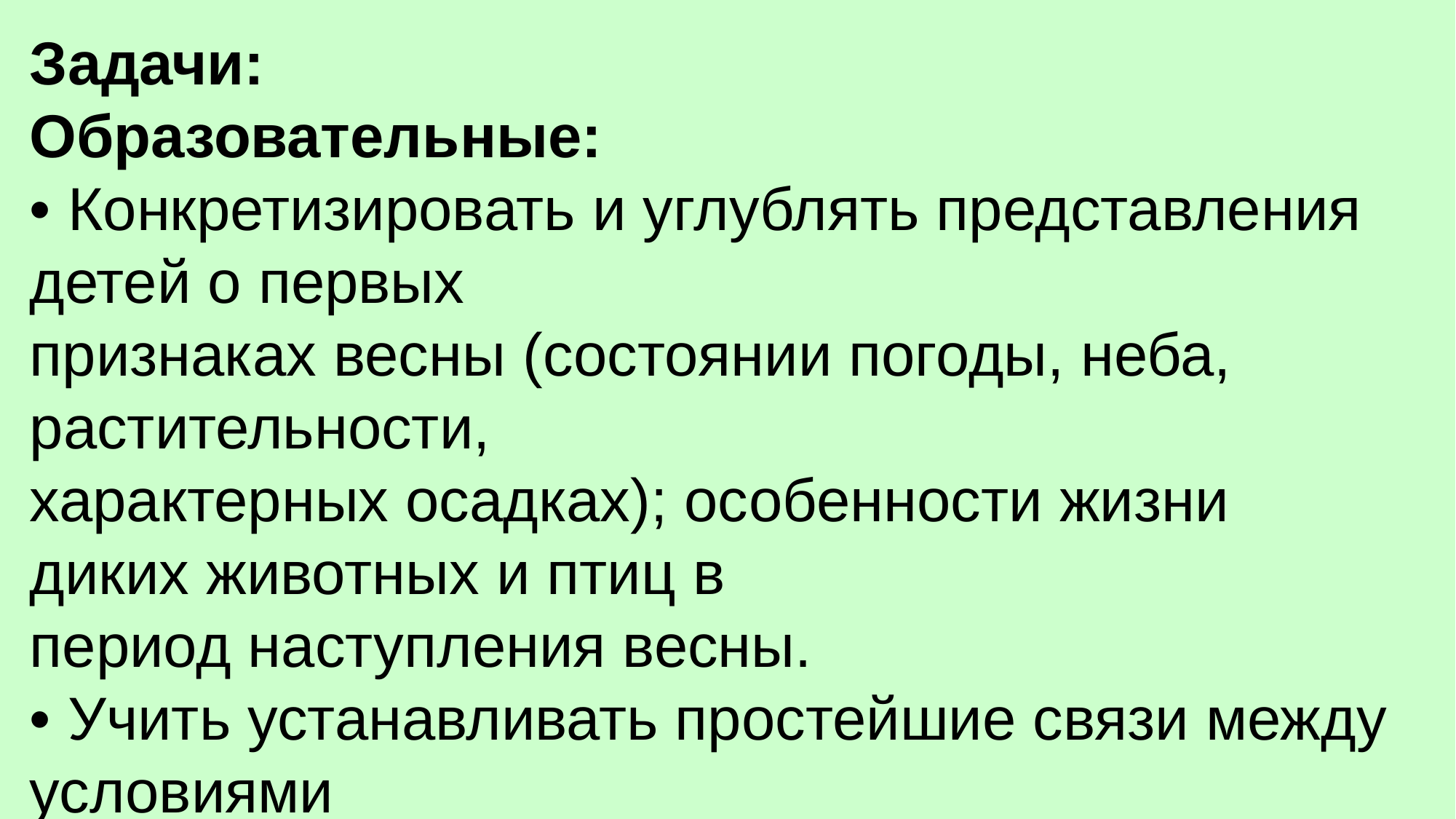

Задачи:
Образовательные:
• Конкретизировать и углублять представления детей о первых
признаках весны (состоянии погоды, неба, растительности,
характерных осадках); особенности жизни диких животных и птиц в
период наступления весны.
• Учить устанавливать простейшие связи между условиями
наступающего весеннего времени года и поведением животных,
состоянием растительности